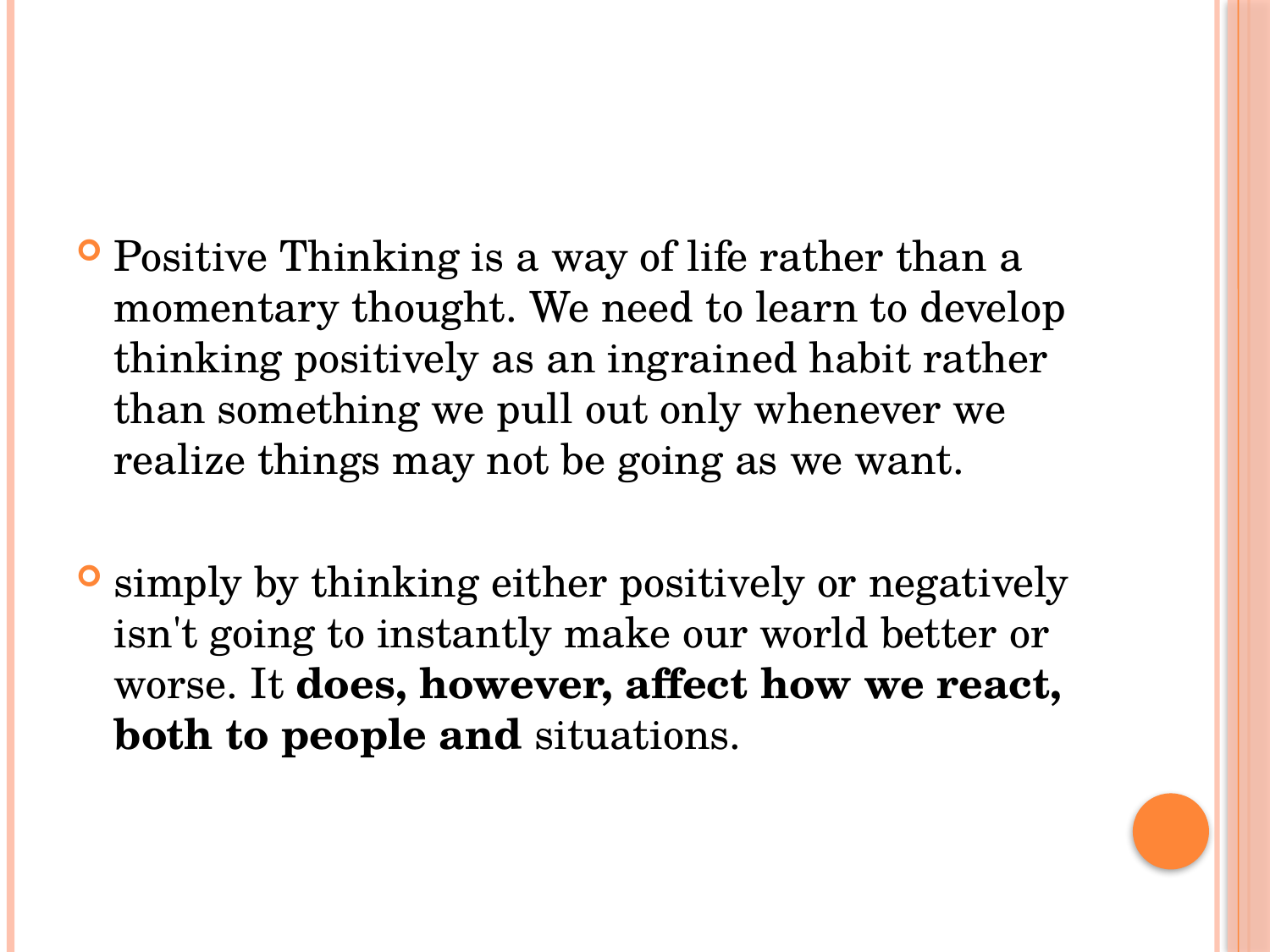

#
Positive Thinking is a way of life rather than a momentary thought. We need to learn to develop thinking positively as an ingrained habit rather than something we pull out only whenever we realize things may not be going as we want.

simply by thinking either positively or negatively isn't going to instantly make our world better or worse. It does, however, affect how we react, both to people and situations.